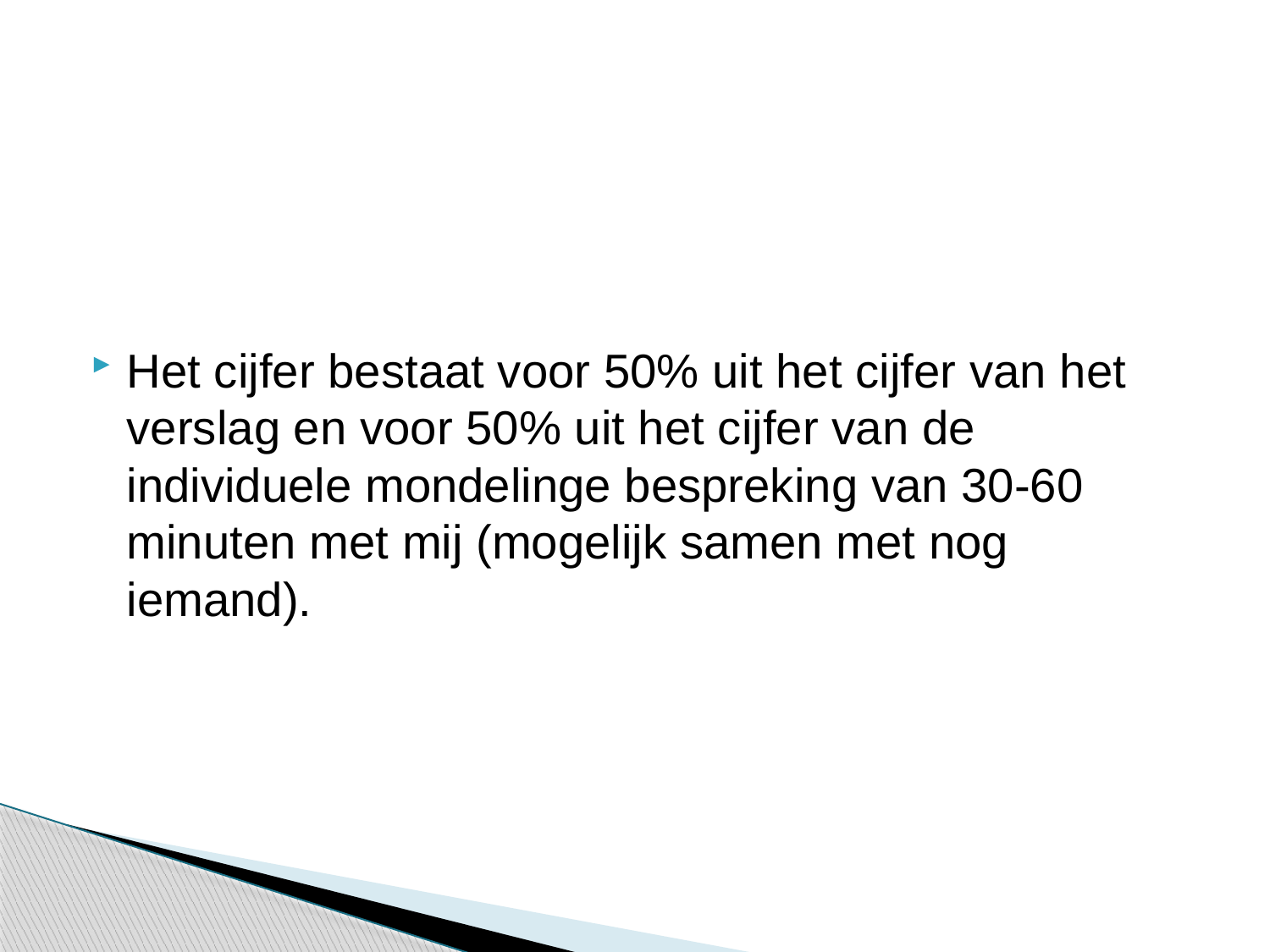

#

Het cijfer bestaat voor 50% uit het cijfer van het verslag en voor 50% uit het cijfer van de individuele mondelinge bespreking van 30-60 minuten met mij (mogelijk samen met nog iemand).